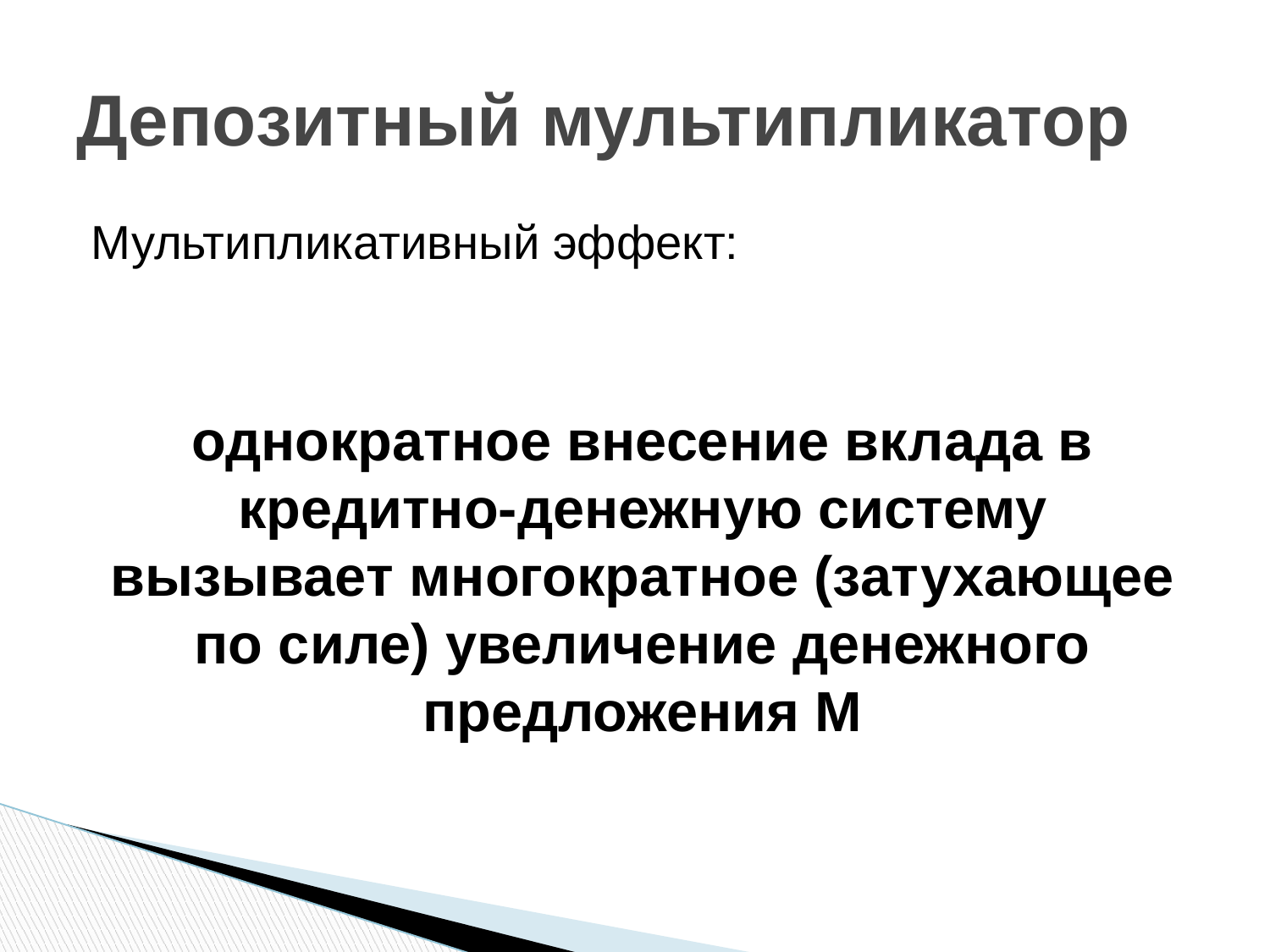

# Депозитный мультипликатор
Мультипликативный эффект:

однократное внесение вклада в кредитно-денежную систему вызывает многократное (затухающее по силе) увеличение денежного предложения М